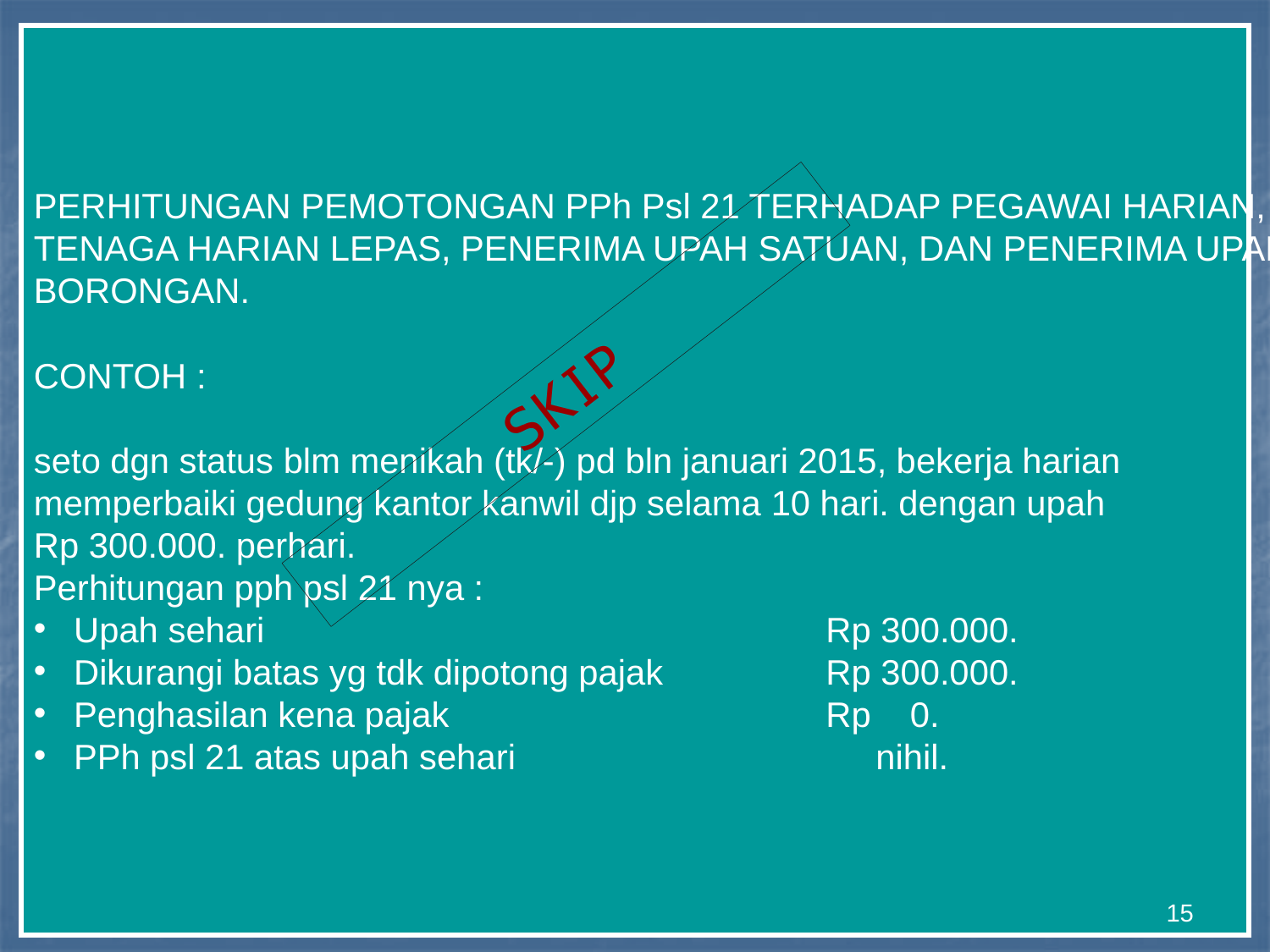

PERHITUNGAN PEMOTONGAN PPh Psl 21 TERHADAP PEGAWAI HARIAN,
TENAGA HARIAN LEPAS, PENERIMA UPAH SATUAN, DAN PENERIMA UPAH
BORONGAN.

CONTOH :

seto dgn status blm menikah (tk/-) pd bln januari 2015, bekerja harian
memperbaiki gedung kantor kanwil djp selama 10 hari. dengan upah
Rp 300.000. perhari.
Perhitungan pph psl 21 nya :
 Upah sehari 					Rp 300.000.
 Dikurangi batas yg tdk dipotong pajak      	Rp 300.000.
 Penghasilan kena pajak                                   	Rp    0.
 PPh psl 21 atas upah sehari                                     nihil.
SKIP
15